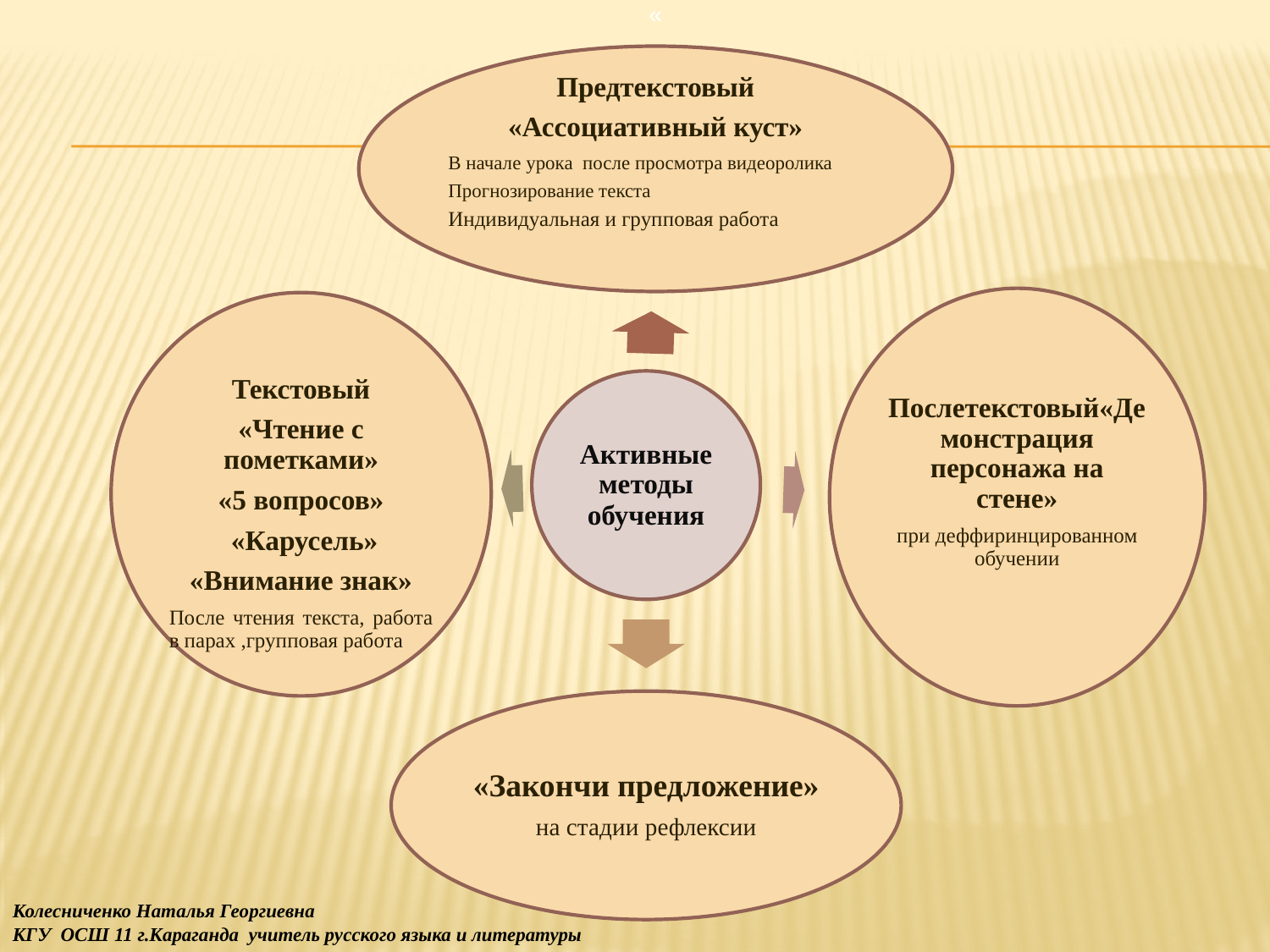

Активные методы обучения

«

Предтекстовый
«Ассоциативный куст»
В начале урока  после просмотра видеоролика
Прогнозирование текста
Индивидуальная и групповая работа

Послетекстовый«Демонстрация персонажа на стене»
при деффиринцированном обучении

«Закончи предложение»
на стадии рефлексии

Текстовый
«Чтение с пометками»
«5 вопросов»
 «Карусель»
«Внимание знак»
После чтения текста, работа в парах ,групповая работа

Колесниченко Наталья Георгиевна
КГУ  ОСШ 11 г.Караганда  учитель русского языка и литературы